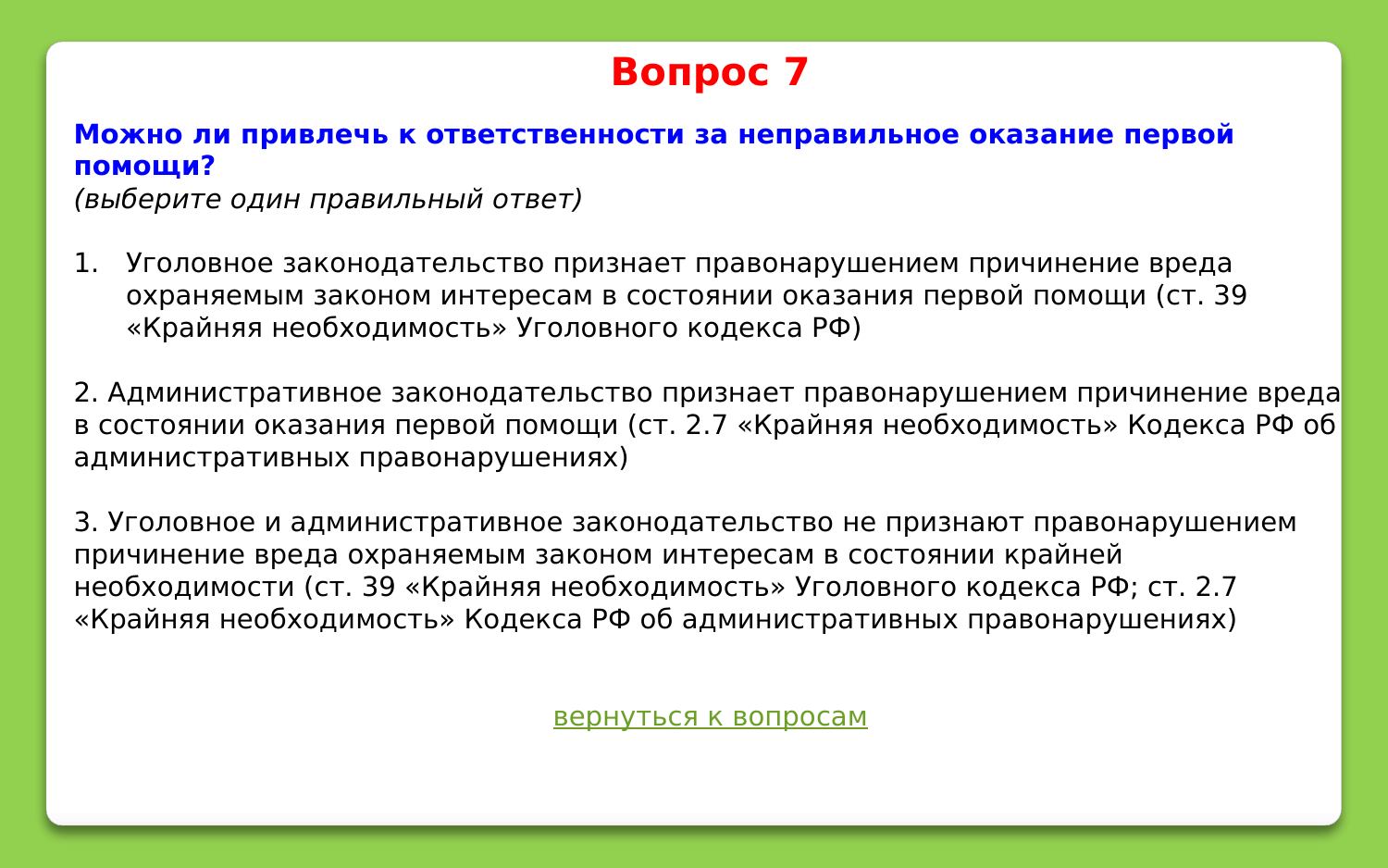

Вопрос 7

Можно ли привлечь к ответственности за неправильное оказание первой помощи?
(выберите один правильный ответ)

Уголовное законодательство признает правонарушением причинение вреда охраняемым законом интересам в состоянии оказания первой помощи (ст. 39 «Крайняя необходимость» Уголовного кодекса РФ)

2. Административное законодательство признает правонарушением причинение вреда в состоянии оказания первой помощи (ст. 2.7 «Крайняя необходимость» Кодекса РФ об административных правонарушениях)

3. Уголовное и административное законодательство не признают правонарушением причинение вреда охраняемым законом интересам в состоянии крайней необходимости (ст. 39 «Крайняя необходимость» Уголовного кодекса РФ; ст. 2.7 «Крайняя необходимость» Кодекса РФ об административных правонарушениях)

вернуться к вопросам